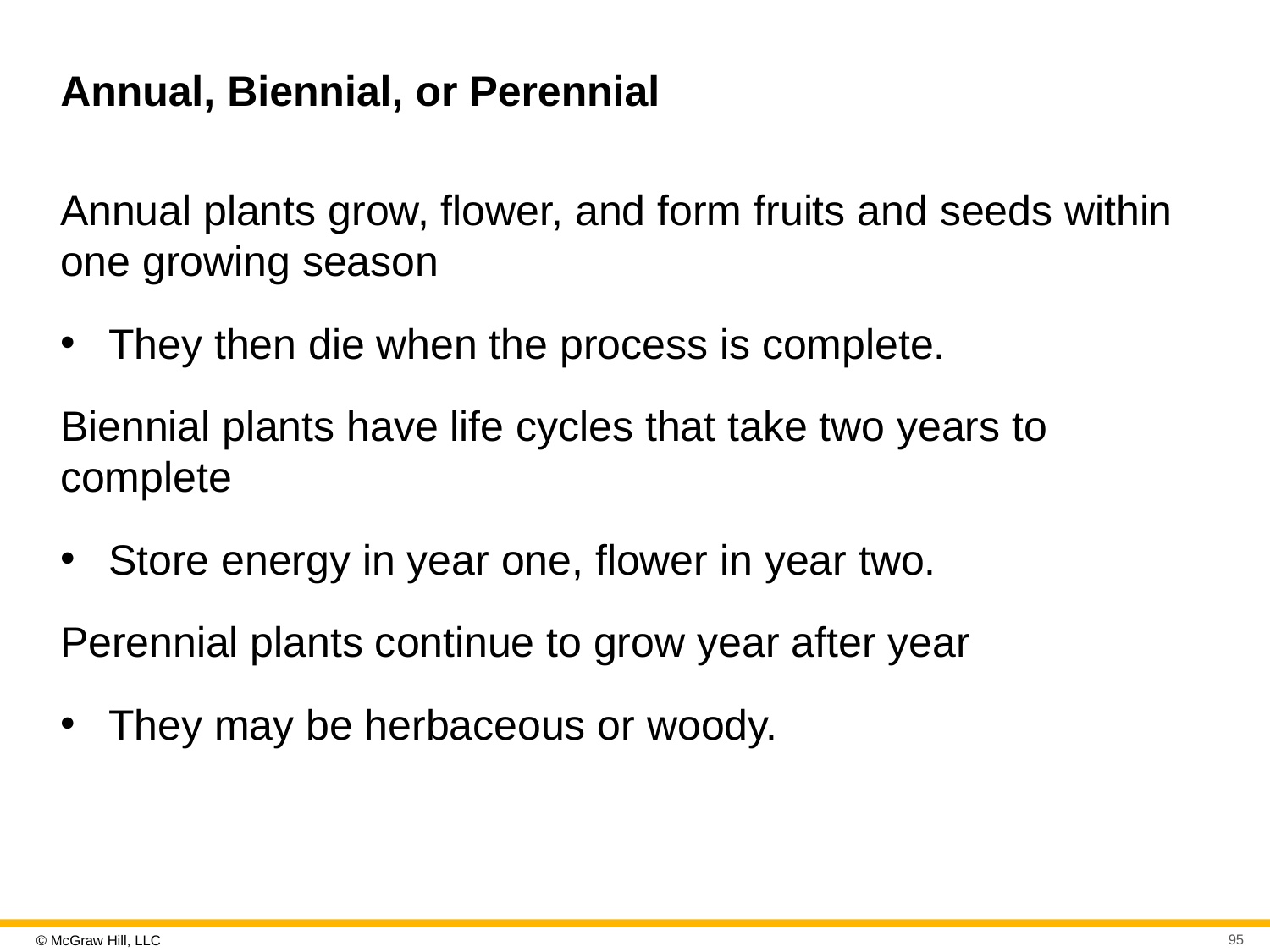

# Annual, Biennial, or Perennial
Annual plants grow, flower, and form fruits and seeds within one growing season
They then die when the process is complete.
Biennial plants have life cycles that take two years to complete
Store energy in year one, flower in year two.
Perennial plants continue to grow year after year
They may be herbaceous or woody.
95